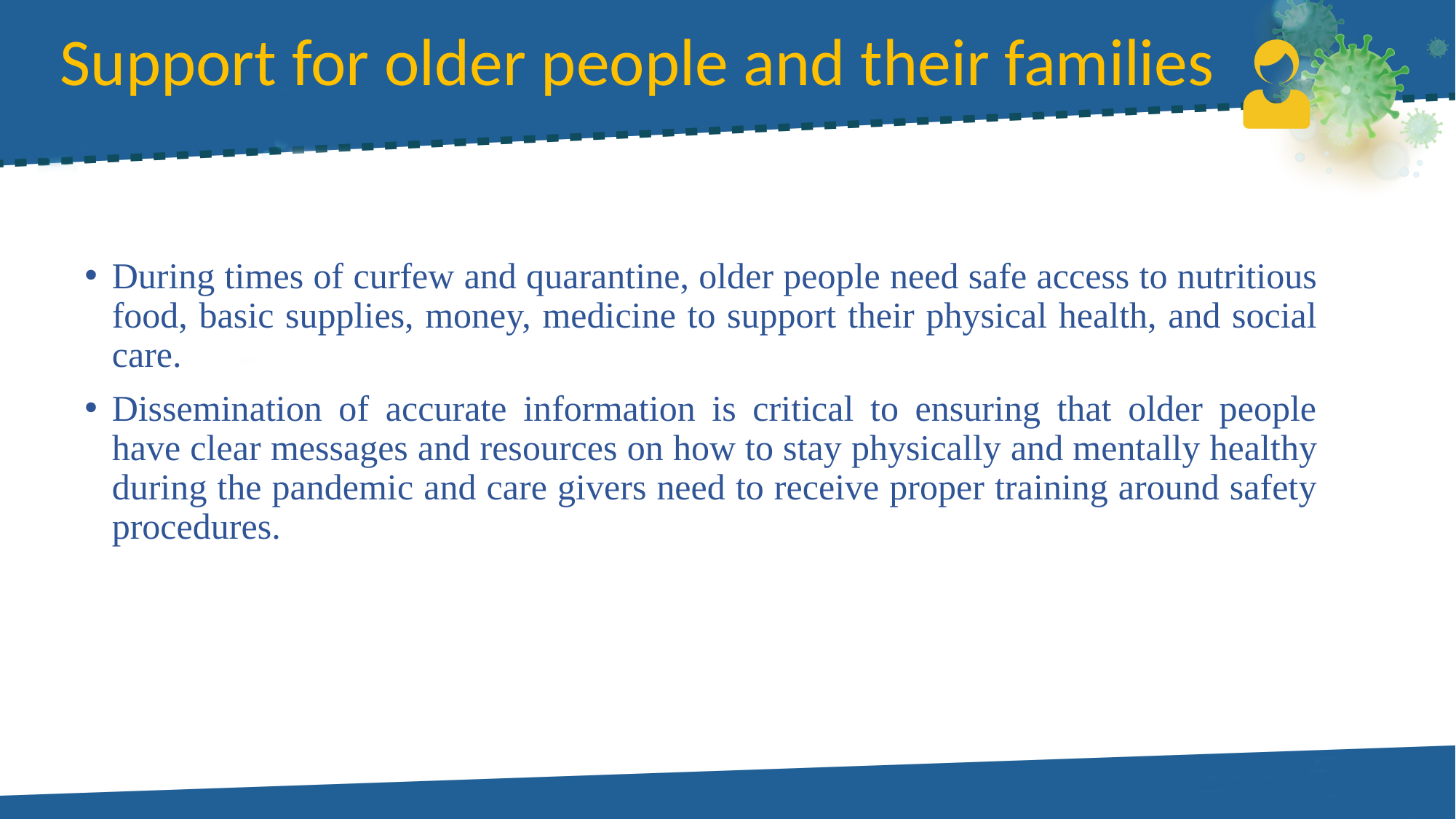

# Support for older people and their families

During times of curfew and quarantine, older people need safe access to nutritious food, basic supplies, money, medicine to support their physical health, and social care.
Dissemination of accurate information is critical to ensuring that older people have clear messages and resources on how to stay physically and mentally healthy during the pandemic and care givers need to receive proper training around safety procedures.